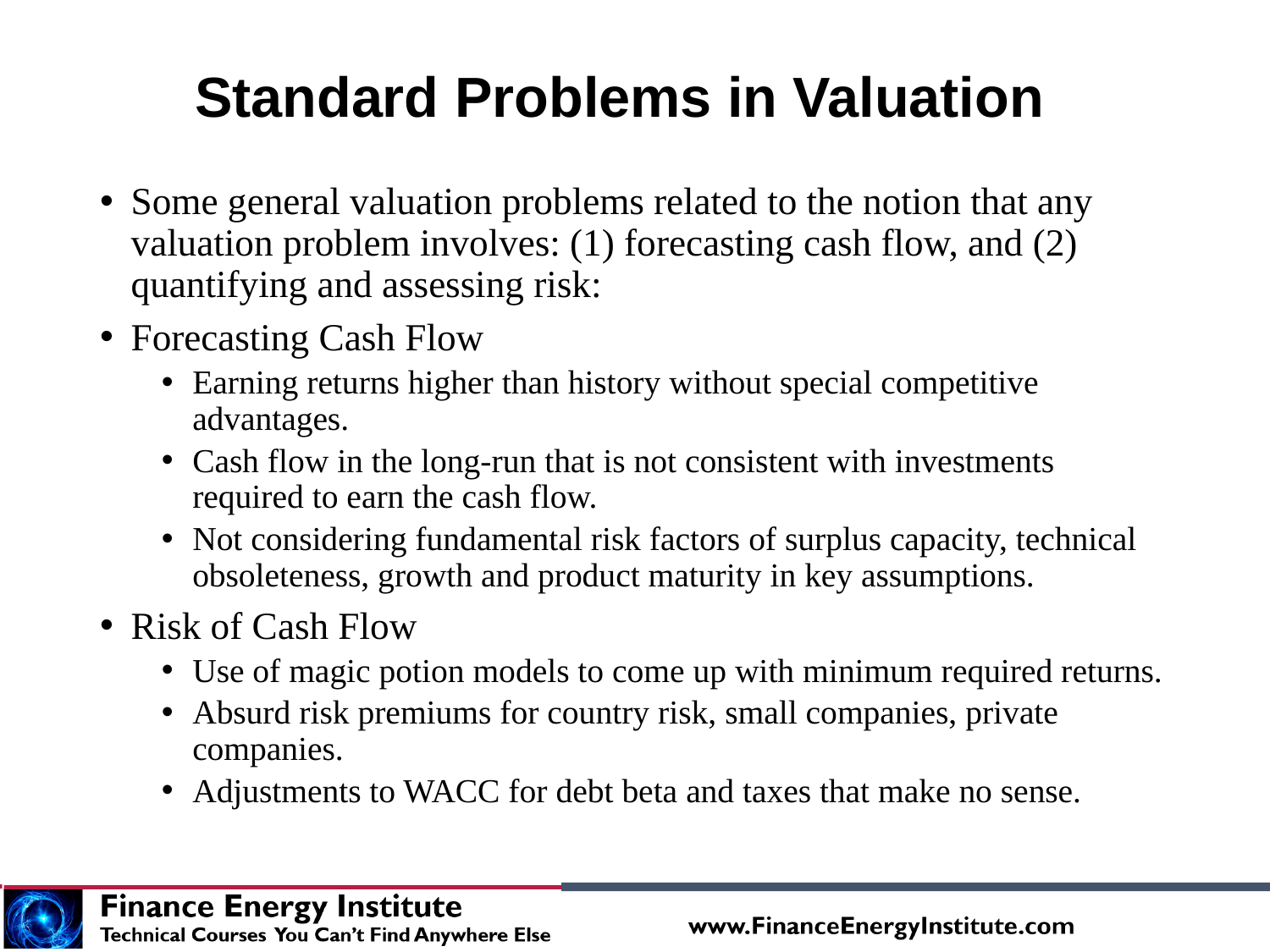

# Standard Problems in Valuation
Some general valuation problems related to the notion that any valuation problem involves: (1) forecasting cash flow, and (2) quantifying and assessing risk:
Forecasting Cash Flow
Earning returns higher than history without special competitive advantages.
Cash flow in the long-run that is not consistent with investments required to earn the cash flow.
Not considering fundamental risk factors of surplus capacity, technical obsoleteness, growth and product maturity in key assumptions.
Risk of Cash Flow
Use of magic potion models to come up with minimum required returns.
Absurd risk premiums for country risk, small companies, private companies.
Adjustments to WACC for debt beta and taxes that make no sense.